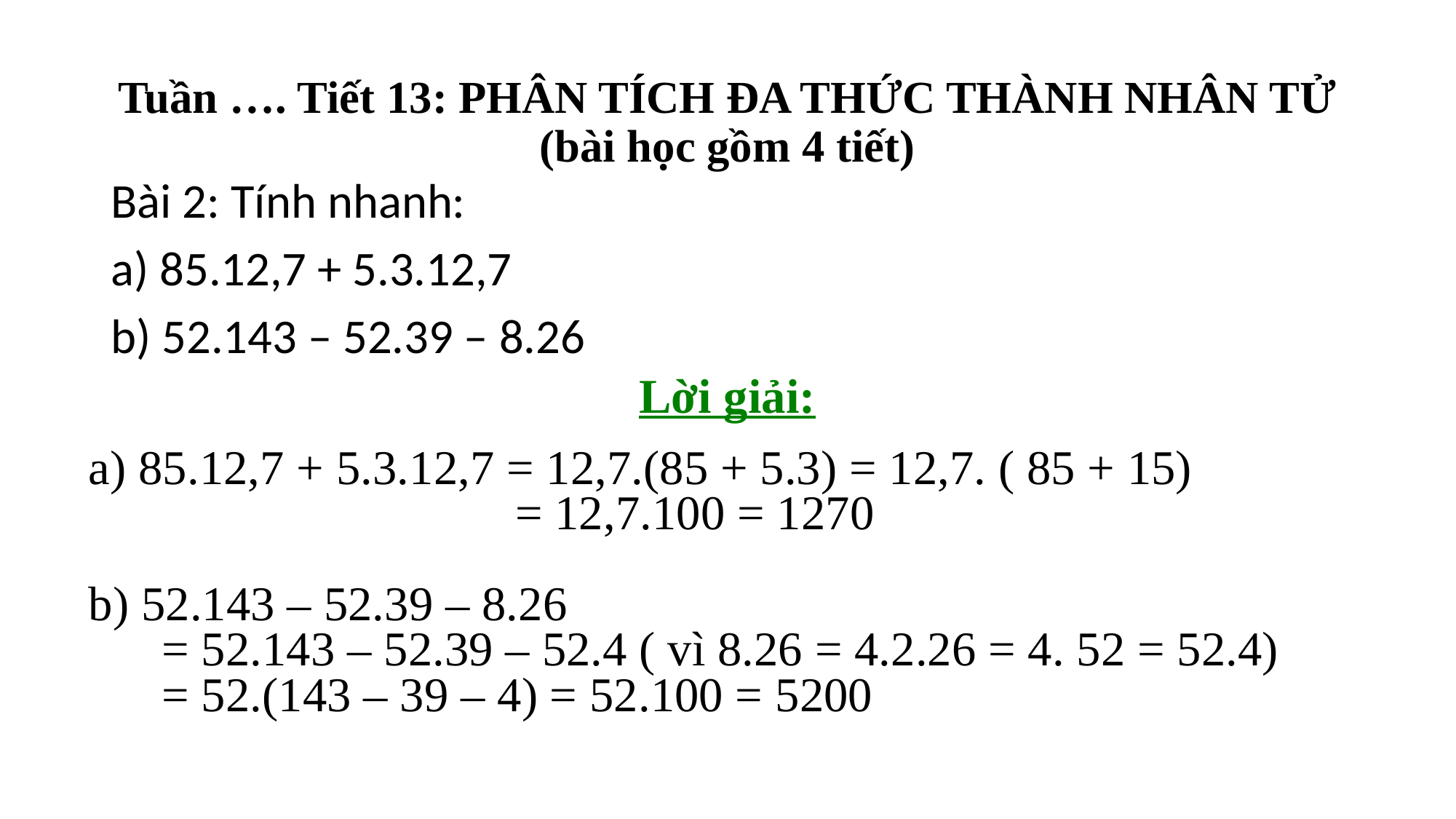

# Tuần …. Tiết 13: PHÂN TÍCH ĐA THỨC THÀNH NHÂN TỬ (bài học gồm 4 tiết)
Bài 2: Tính nhanh:
a) 85.12,7 + 5.3.12,7
b) 52.143 – 52.39 – 8.26

Lời giải:
a) 85.12,7 + 5.3.12,7 = 12,7.(85 + 5.3) = 12,7. ( 85 + 15)
                                   = 12,7.100 = 1270

b) 52.143 – 52.39 – 8.26
      = 52.143 – 52.39 – 52.4 ( vì 8.26 = 4.2.26 = 4. 52 = 52.4)
      = 52.(143 – 39 – 4) = 52.100 = 5200